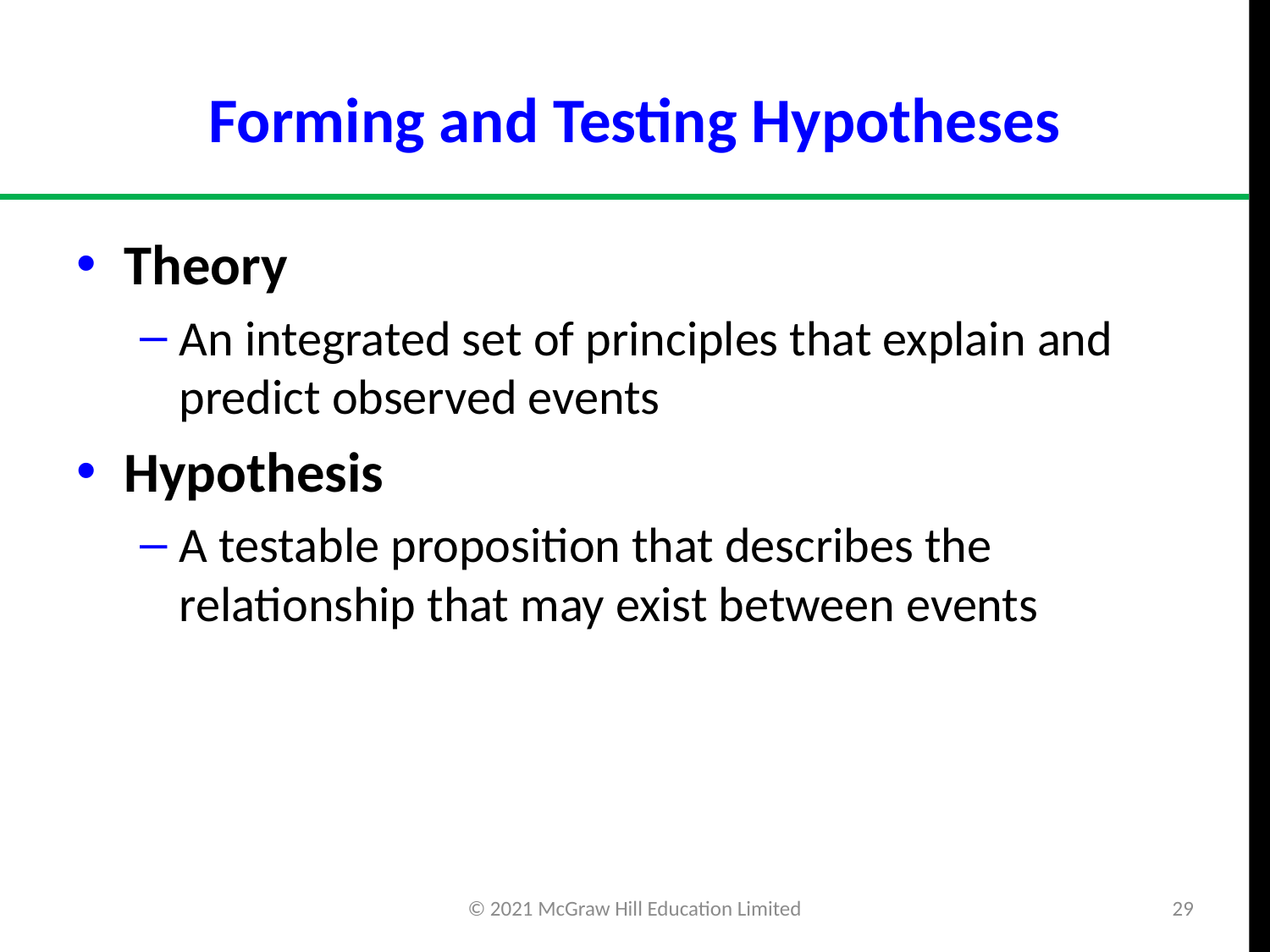

# Forming and Testing Hypotheses
Theory
An integrated set of principles that explain and predict observed events
Hypothesis
A testable proposition that describes the relationship that may exist between events

© 2021 McGraw Hill Education Limited
29